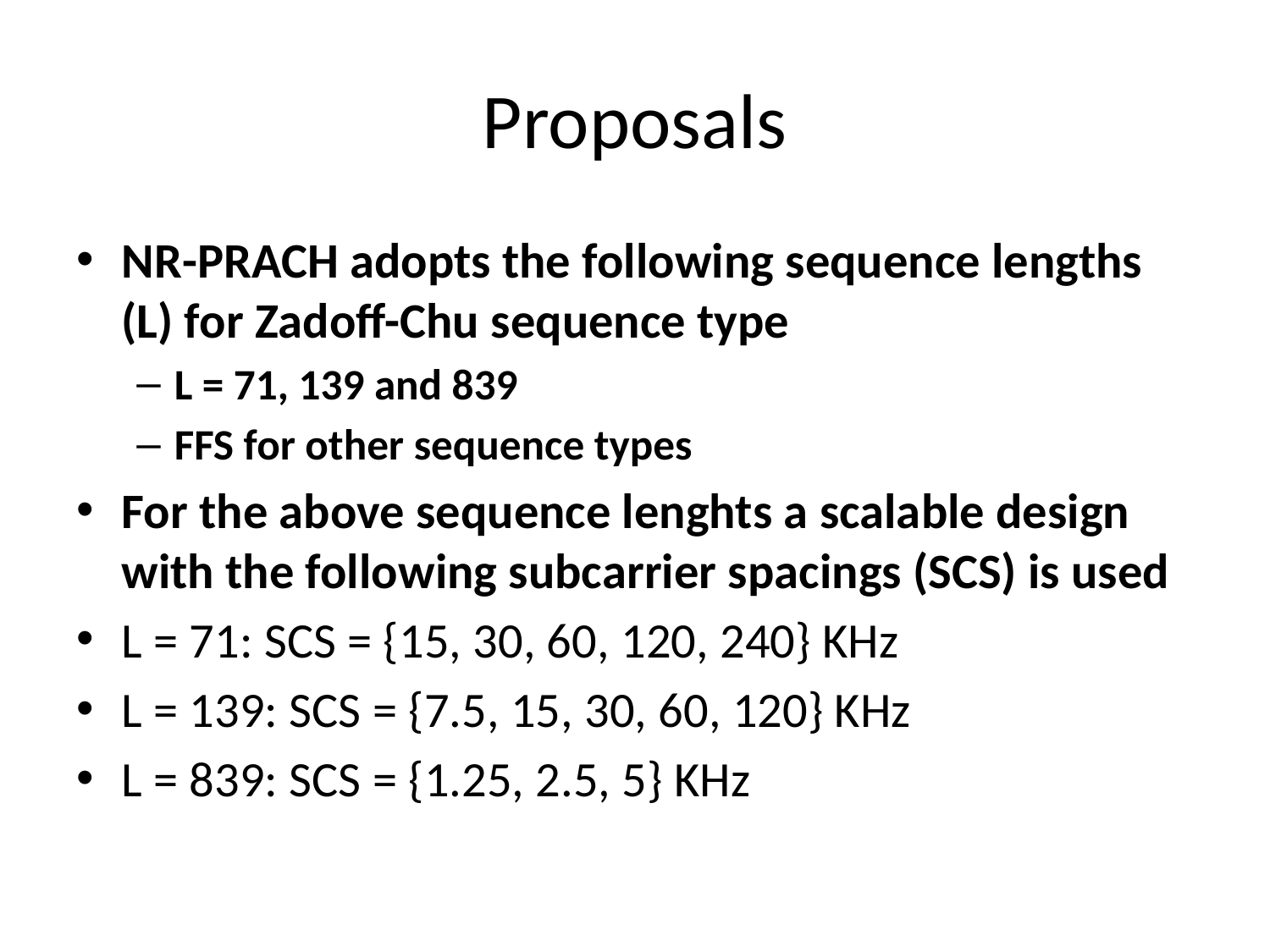

# Proposals
NR-PRACH adopts the following sequence lengths (L) for Zadoff-Chu sequence type
L = 71, 139 and 839
FFS for other sequence types
For the above sequence lenghts a scalable design with the following subcarrier spacings (SCS) is used
L = 71: SCS = {15, 30, 60, 120, 240} KHz
L = 139: SCS = {7.5, 15, 30, 60, 120} KHz
L = 839: SCS = {1.25, 2.5, 5} KHz